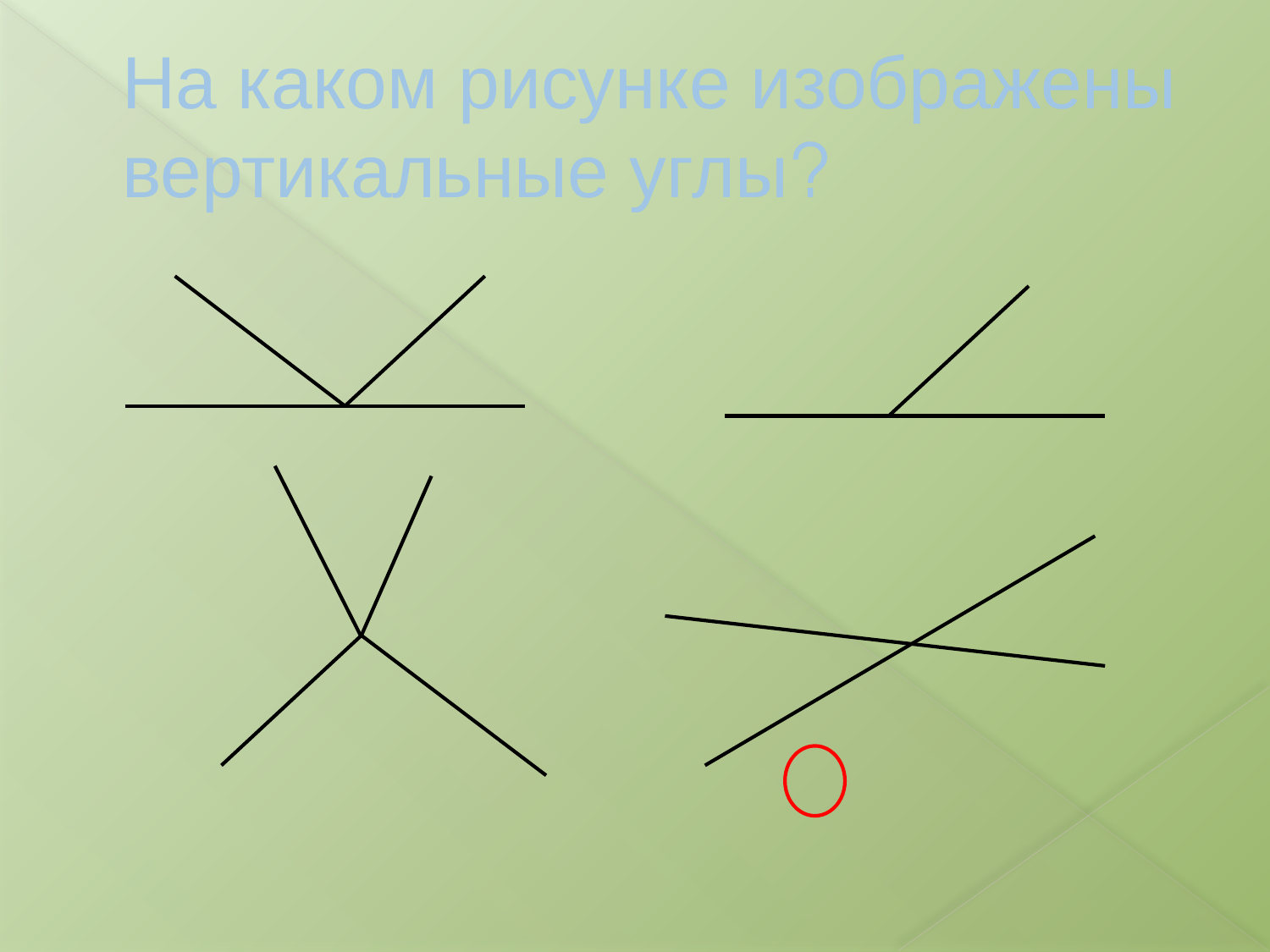

# На каком рисунке изображены вертикальные углы?